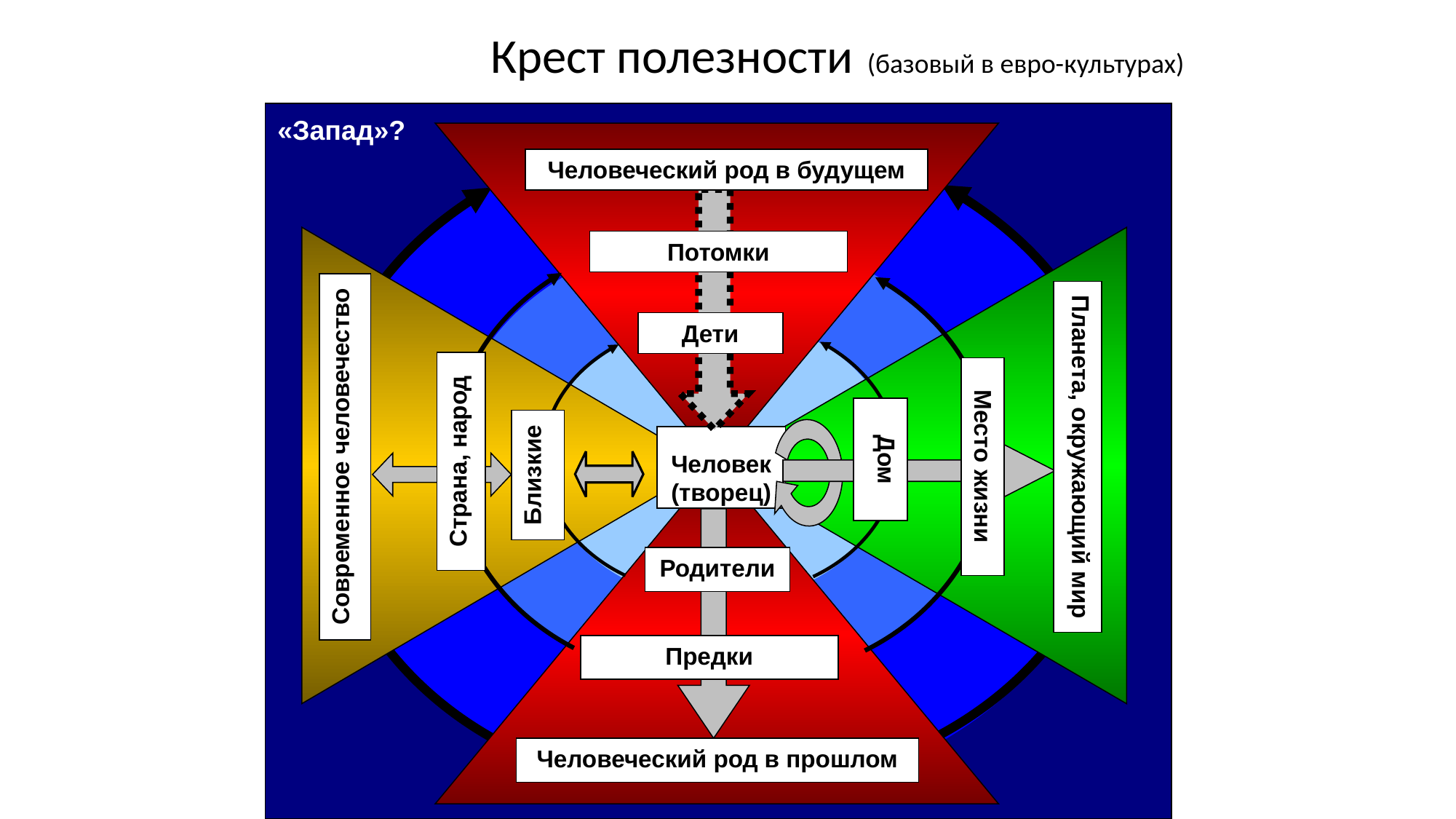

# Крест полезности (базовый в евро-культурах)

«Запад»?

Человеческий род в будущем

Потомки
Дети

Современное человечество
Страна, народ
Близкие

Дом
Планета, окружающий мир
Место жизни

Человек
(творец)

Родители
Предки
Человеческий род в прошлом